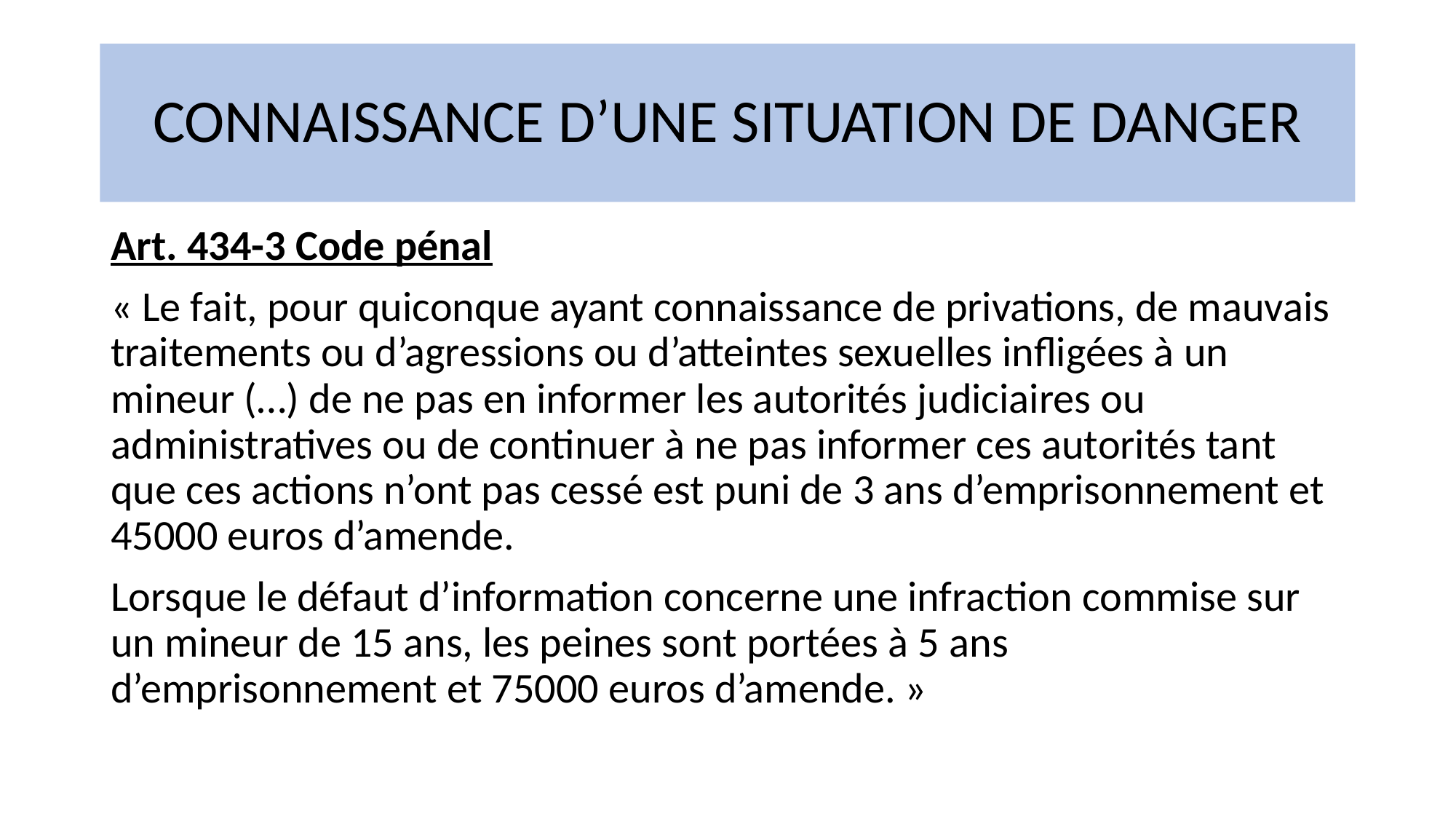

# CONNAISSANCE D’UNE SITUATION DE DANGER
Art. 434-3 Code pénal
« Le fait, pour quiconque ayant connaissance de privations, de mauvais traitements ou d’agressions ou d’atteintes sexuelles infligées à un mineur (…) de ne pas en informer les autorités judiciaires ou administratives ou de continuer à ne pas informer ces autorités tant que ces actions n’ont pas cessé est puni de 3 ans d’emprisonnement et 45000 euros d’amende.
Lorsque le défaut d’information concerne une infraction commise sur un mineur de 15 ans, les peines sont portées à 5 ans d’emprisonnement et 75000 euros d’amende. »